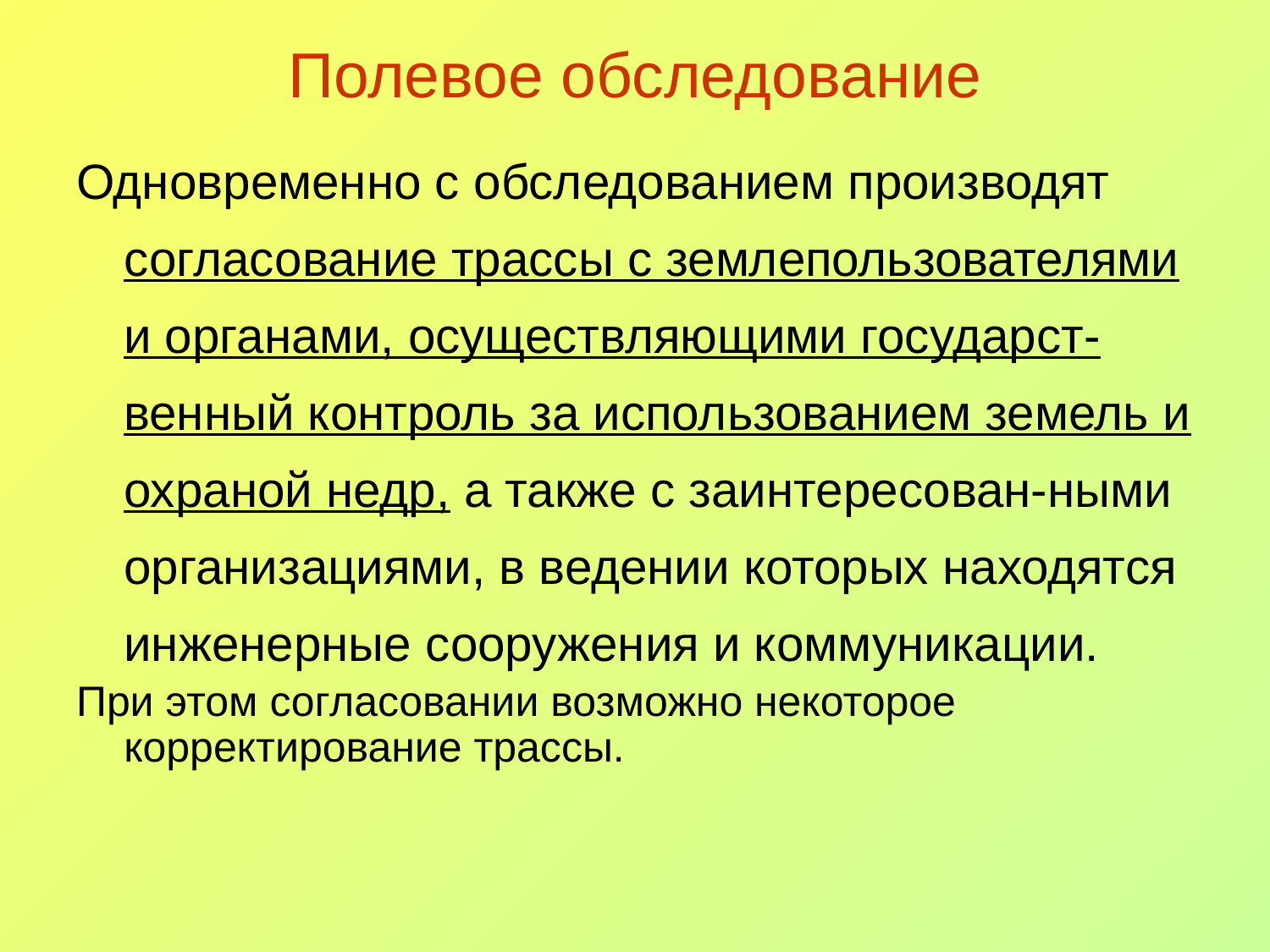

# Полевое обследование
Одновременно с обследованием производят согласование трассы с землепользователями и органами, осуществляющими государст-венный контроль за использованием земель и охраной недр, а также с заинтересован-ными организациями, в ведении которых находятся инженерные сооружения и коммуникации.
При этом согласовании возможно некоторое корректирование трассы.